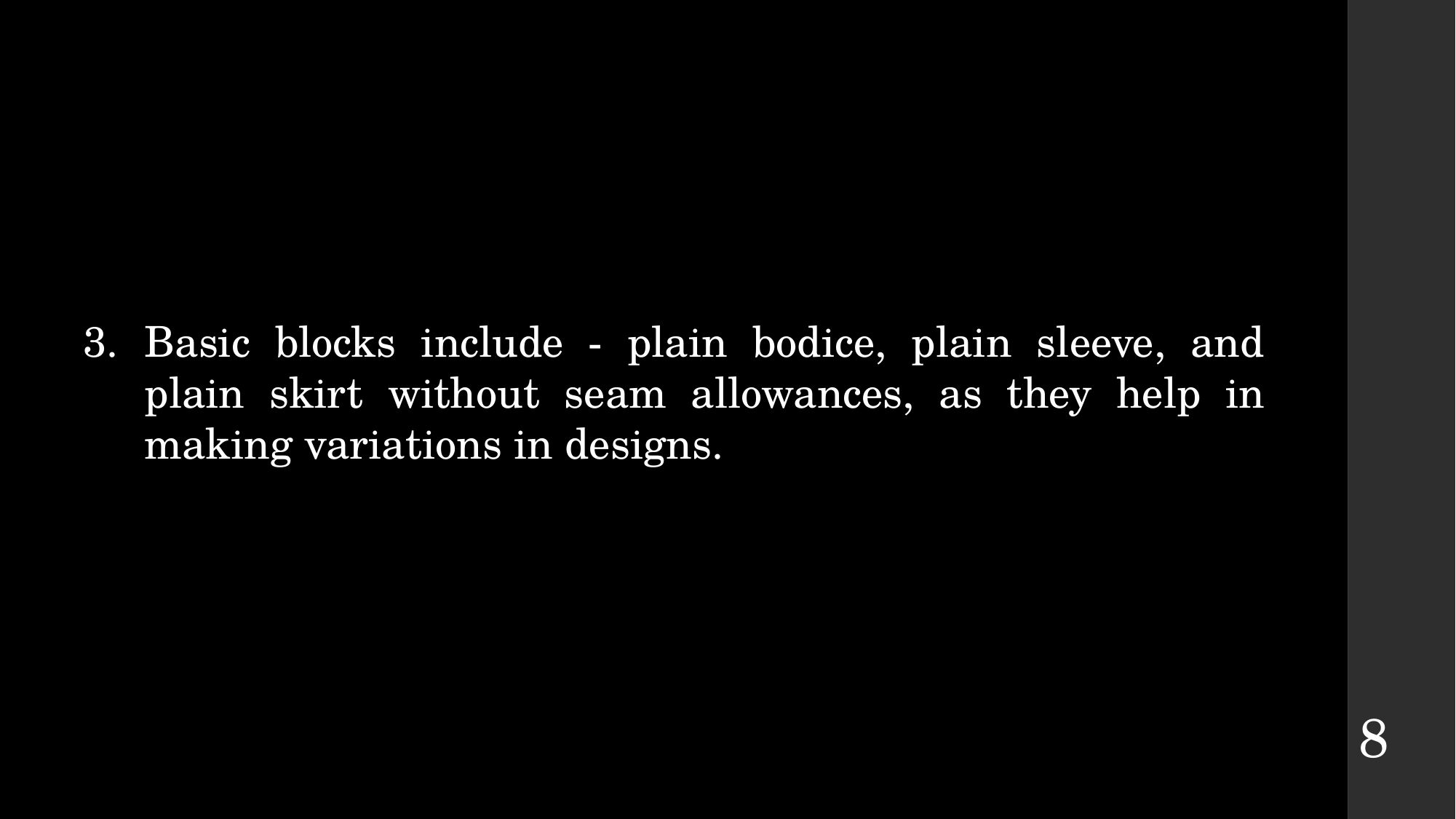

Basic blocks include - plain bodice, plain sleeve, and plain skirt without seam allowances, as they help in making variations in designs.
8